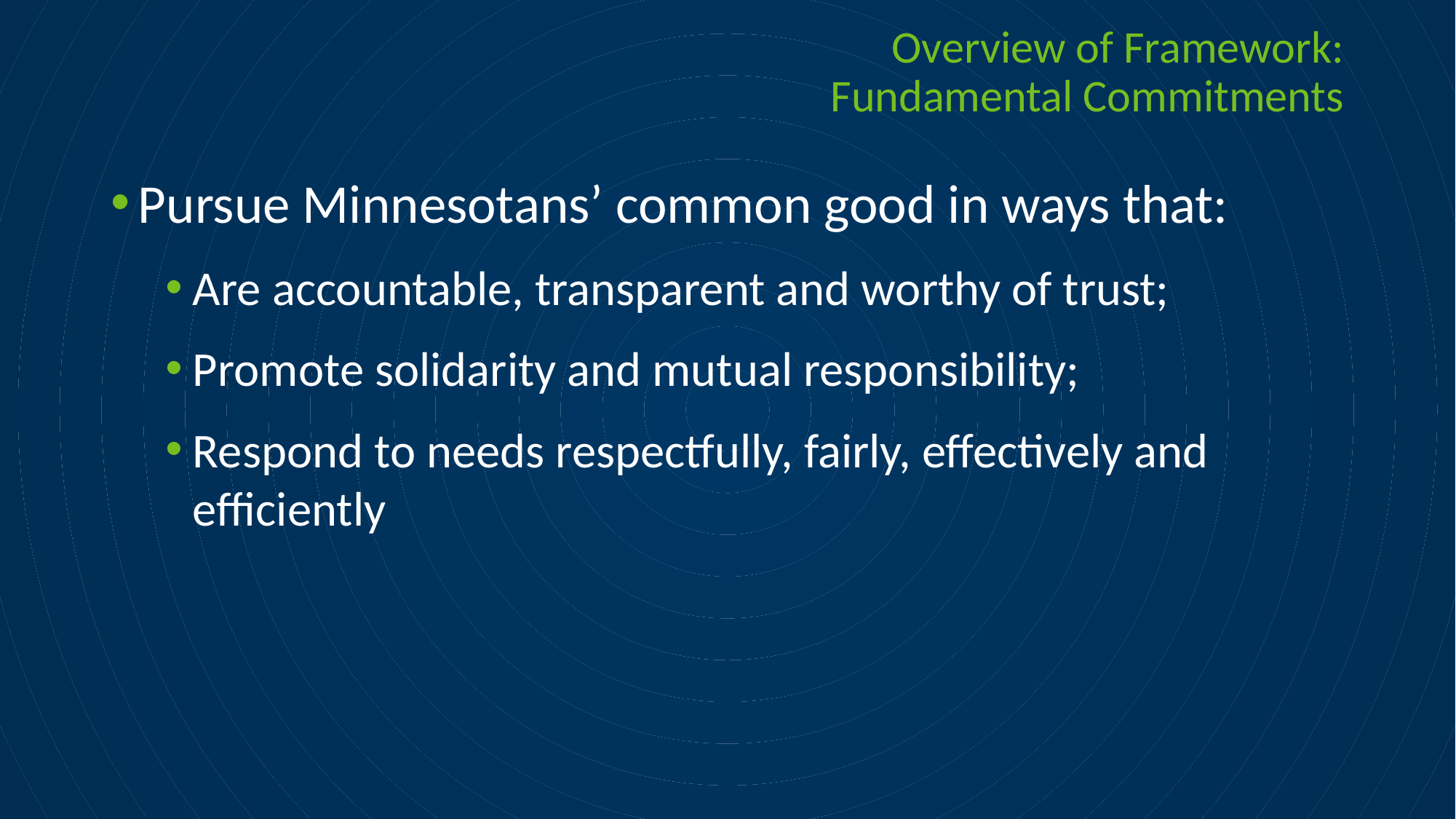

# Overview of Framework: Fundamental Commitments
Pursue Minnesotans’ common good in ways that:
Are accountable, transparent and worthy of trust;
Promote solidarity and mutual responsibility;
Respond to needs respectfully, fairly, effectively and efficiently